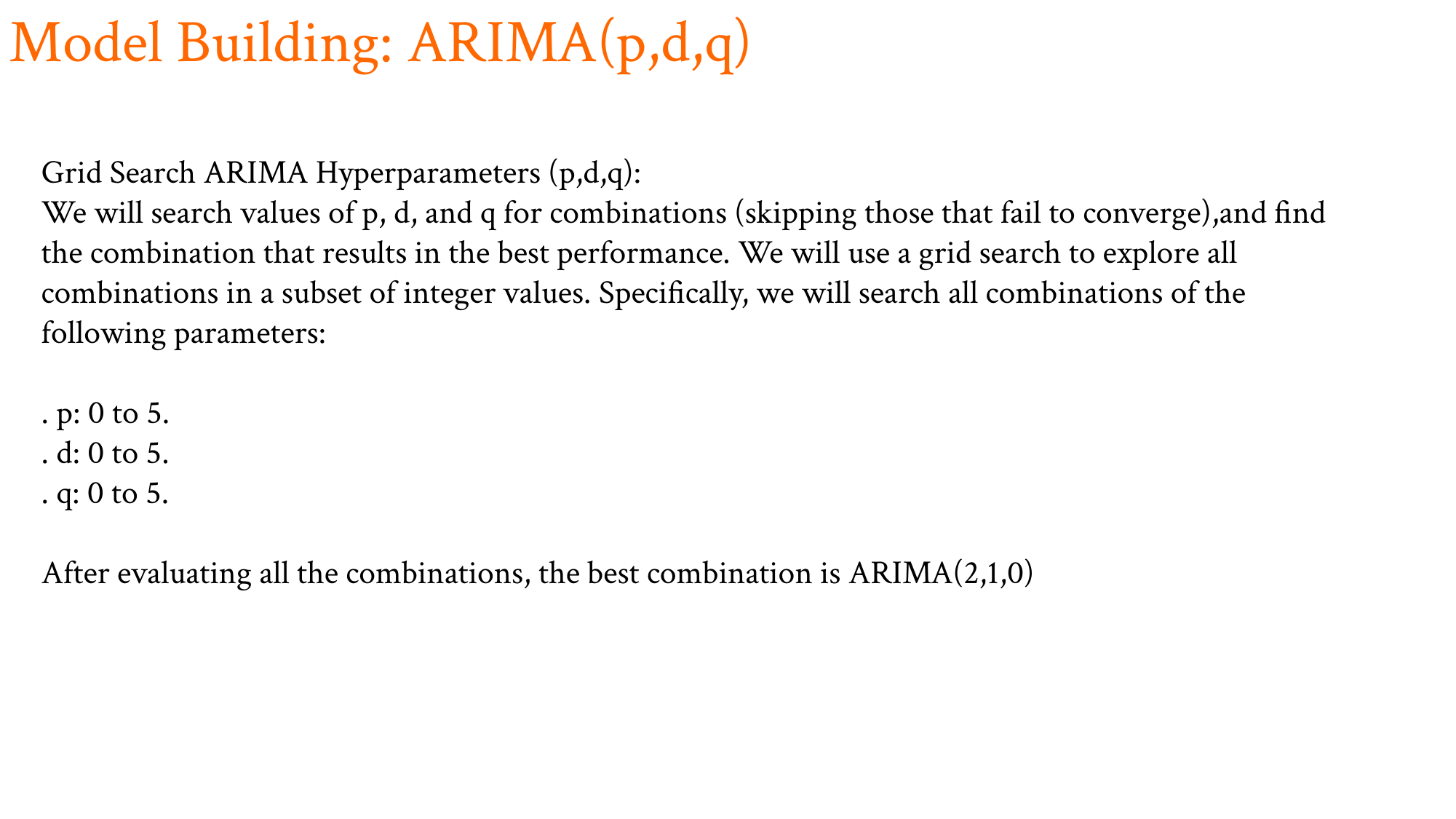

Model Building: ARIMA(p,d,q)
Grid Search ARIMA Hyperparameters (p,d,q):
We will search values of p, d, and q for combinations (skipping those that fail to converge),and find the combination that results in the best performance. We will use a grid search to explore all combinations in a subset of integer values. Specifically, we will search all combinations of the following parameters:

. p: 0 to 5.
. d: 0 to 5.
. q: 0 to 5.

After evaluating all the combinations, the best combination is ARIMA(2,1,0)